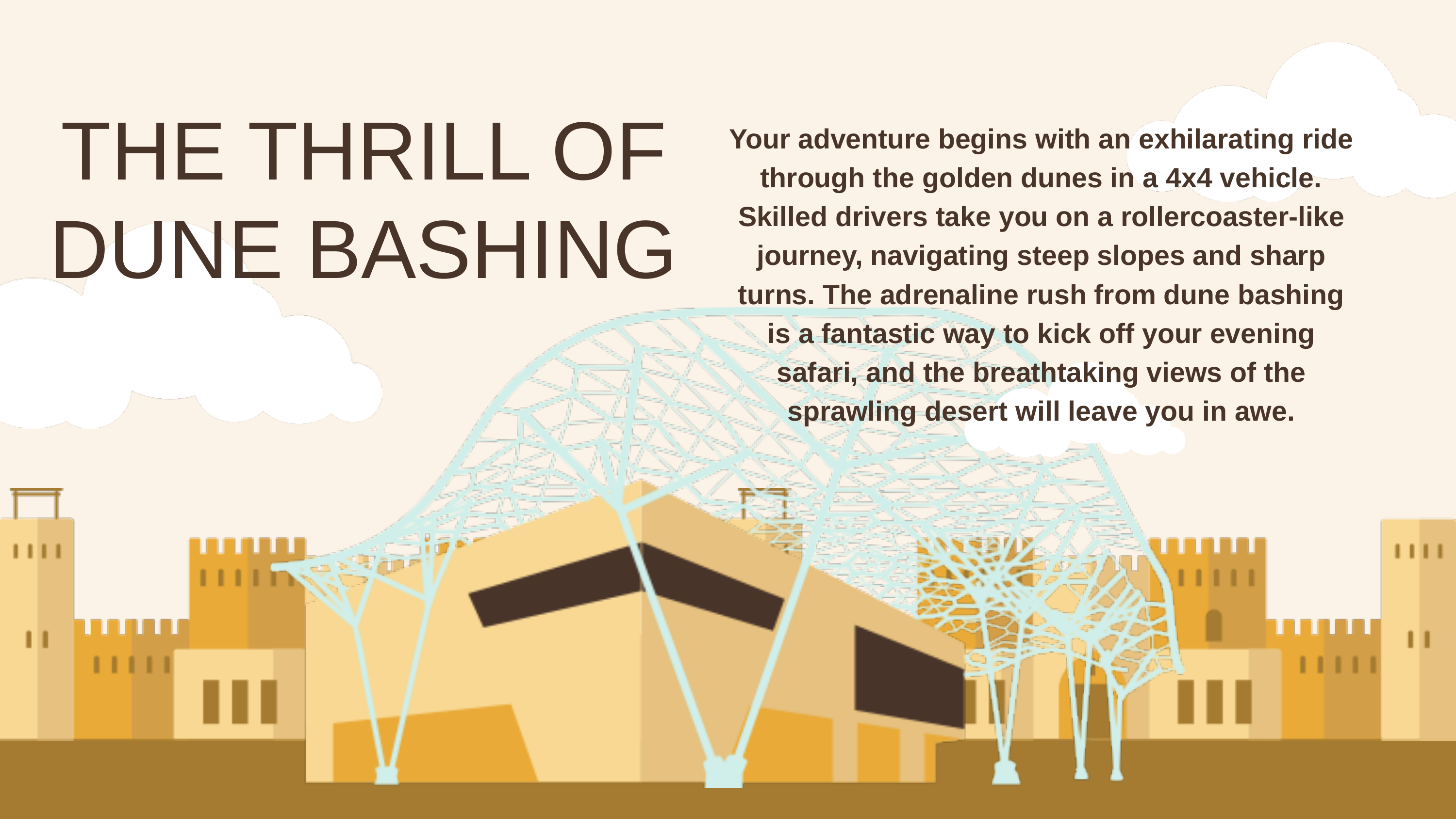

THE THRILL OF DUNE BASHING
Your adventure begins with an exhilarating ride through the golden dunes in a 4x4 vehicle. Skilled drivers take you on a rollercoaster-like journey, navigating steep slopes and sharp turns. The adrenaline rush from dune bashing is a fantastic way to kick off your evening safari, and the breathtaking views of the sprawling desert will leave you in awe.